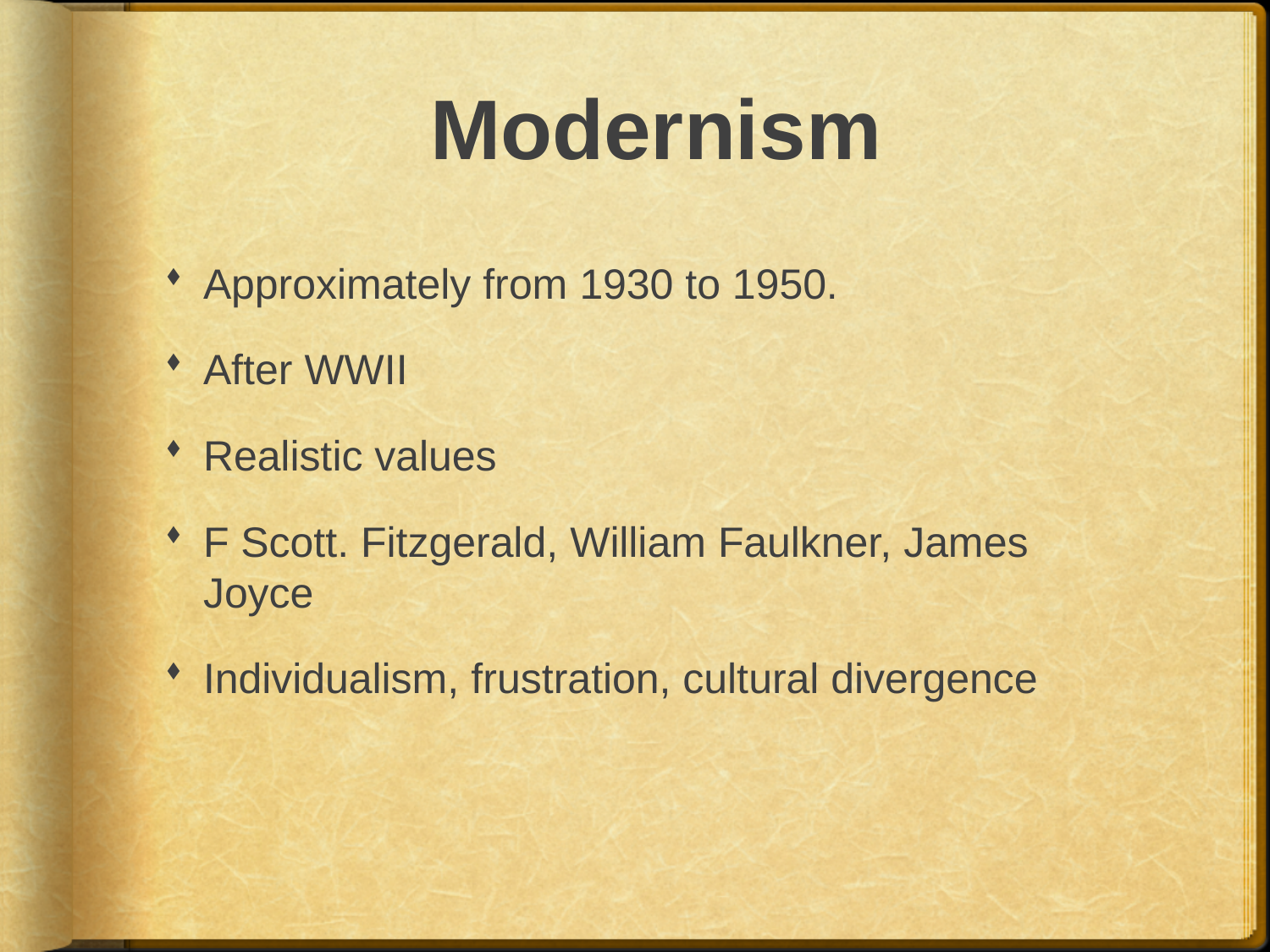

# Modernism
Approximately from 1930 to 1950.
After WWII
Realistic values
F Scott. Fitzgerald, William Faulkner, James Joyce
Individualism, frustration, cultural divergence